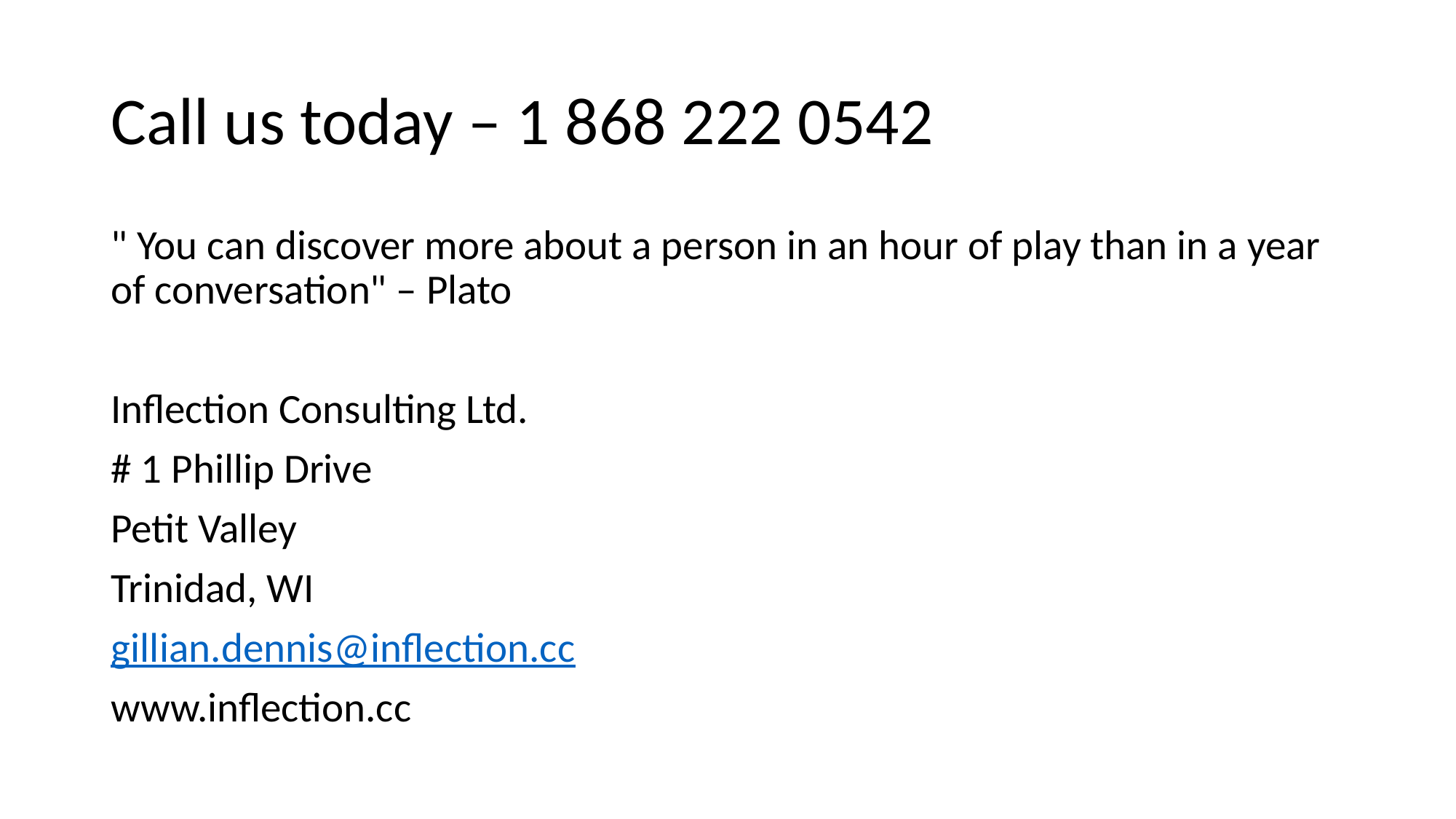

# Call us today – 1 868 222 0542
" You can discover more about a person in an hour of play than in a year of conversation" – Plato

Inflection Consulting Ltd.
# 1 Phillip Drive
Petit Valley
Trinidad, WI
gillian.dennis@inflection.cc
www.inflection.cc